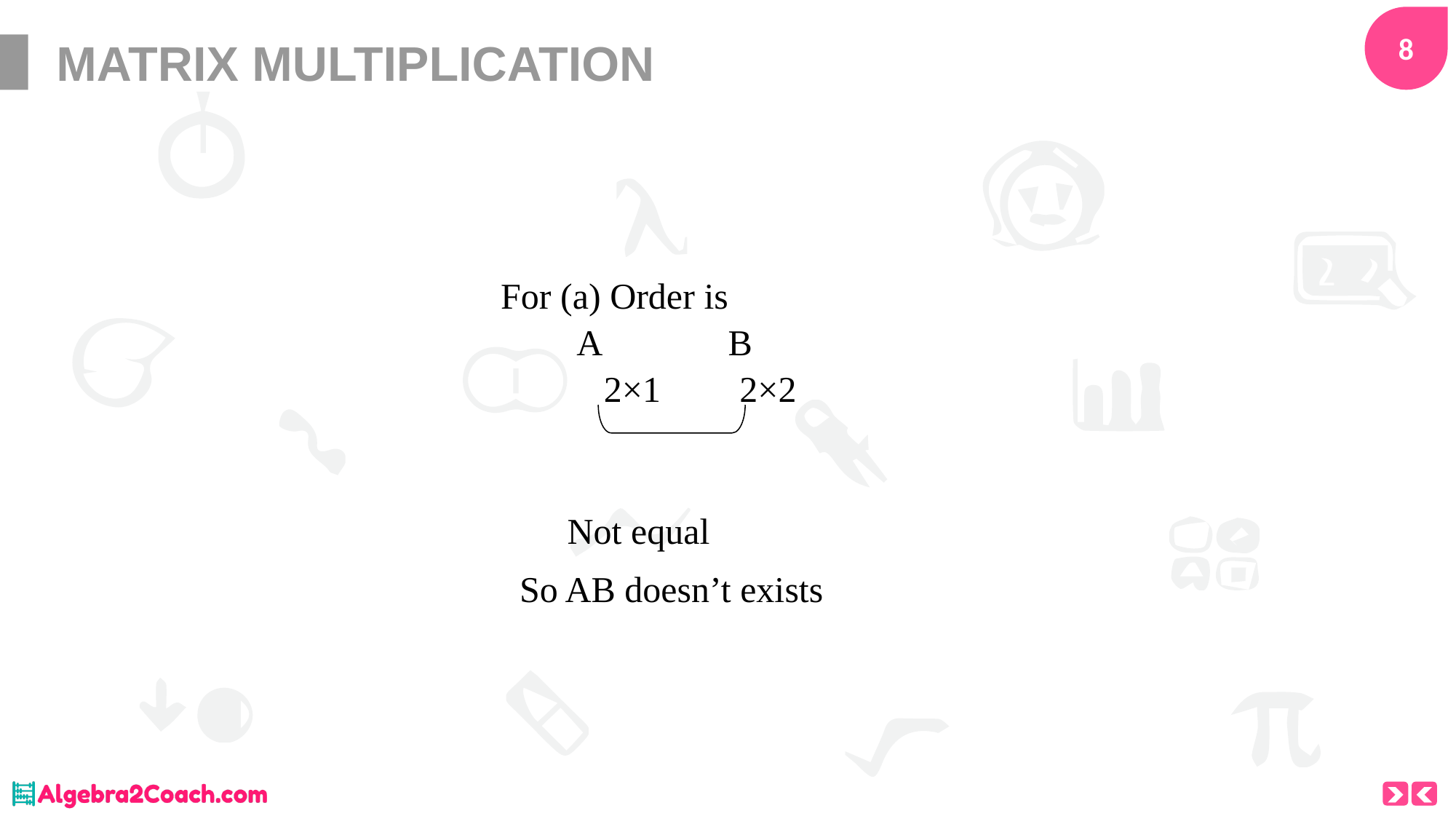

# MATRIX MULTIPLICATION
For (a) Order is
	A		 B
	2×1	2×2

Not equal
So AB doesn’t exists